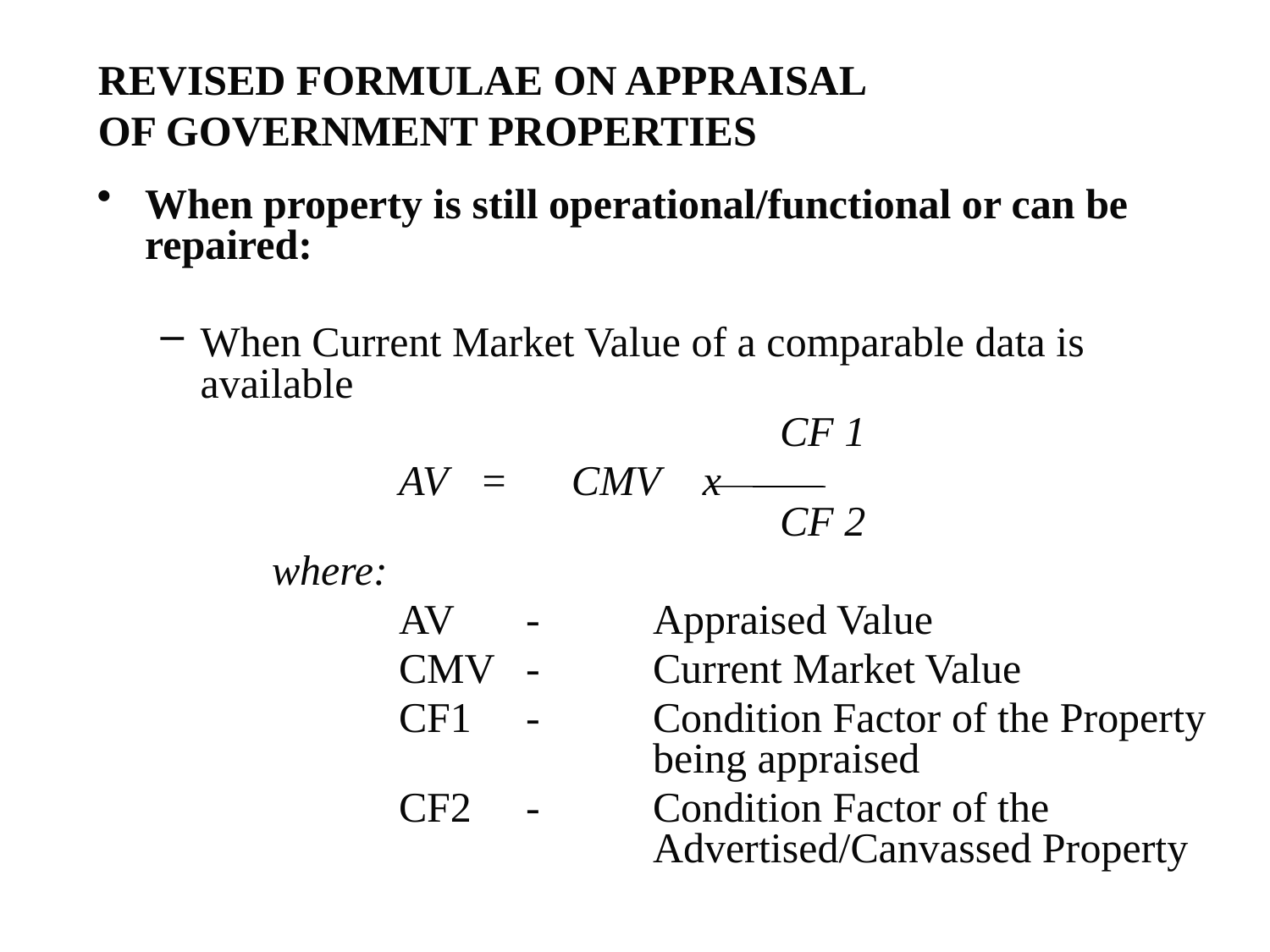

REVISED FORMULAE ON APPRAISAL OF GOVERNMENT PROPERTIES
When property is still operational/functional or can be repaired:

When Current Market Value of a comparable data is available
					   	CF 1
			AV   =      CMV    x 									CF 2
		where:
			AV	-	Appraised Value
			CMV	-	Current Market Value
			CF1	-	Condition Factor of the Property 				being appraised
			CF2	-	Condition Factor of the 					Advertised/Canvassed Property